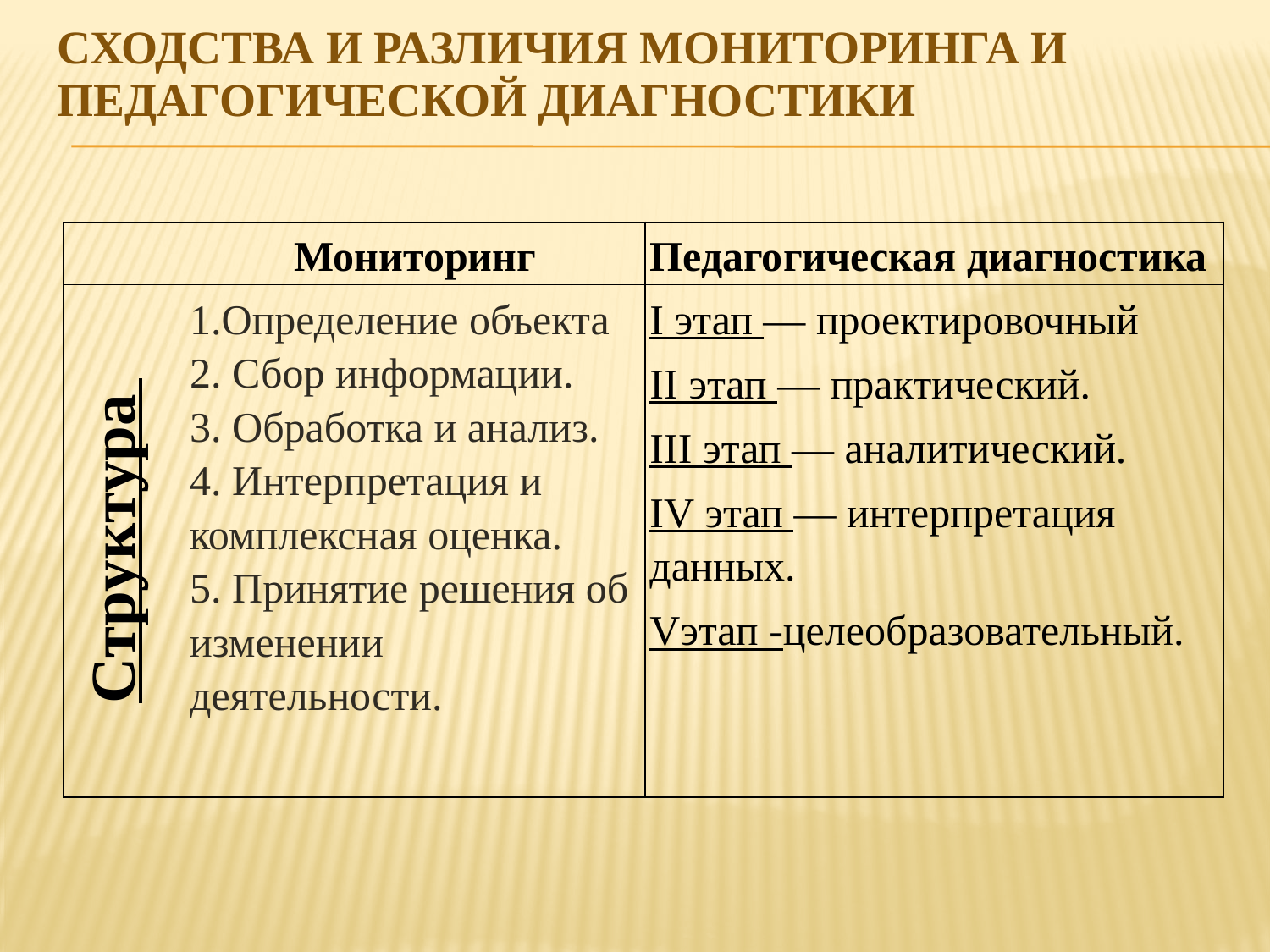

# Сходства и различия мониторинга и педагогической диагностики
|  | Мониторинг | Педагогическая диагностика |
| --- | --- | --- |
| Структура | 1.Определение объекта 2. Сбор информации. 3. Обработка и анализ. 4. Интерпретация и комплексная оценка. 5. Принятие решения об изменении деятельности. | I этап — проектировочный II этап — практический. III этап — аналитический. IV этап — интерпретация данных. Vэтап -целеобразовательный. |